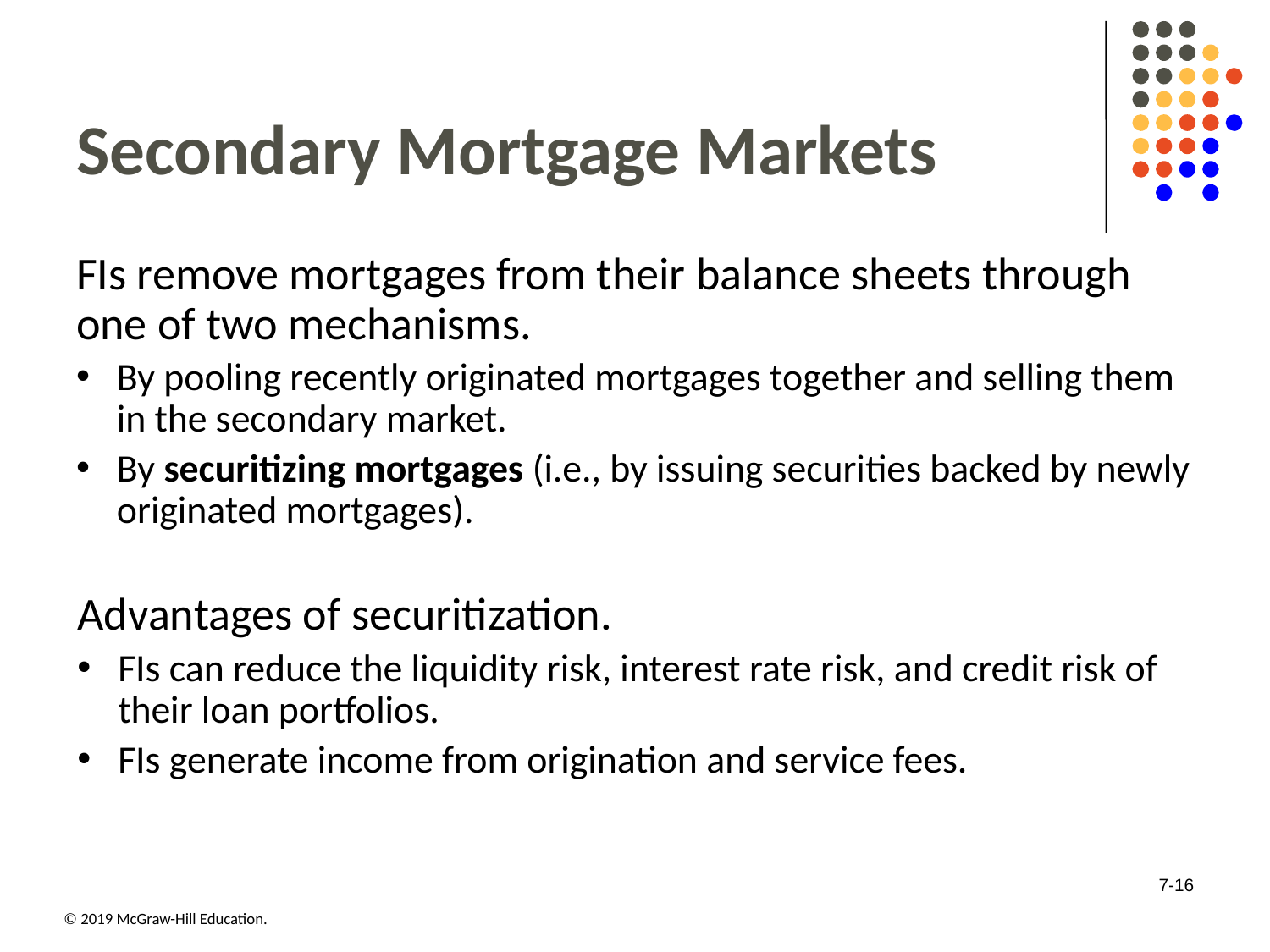

# Secondary Mortgage Markets
FIs remove mortgages from their balance sheets through one of two mechanisms.
By pooling recently originated mortgages together and selling them in the secondary market.
By securitizing mortgages (i.e., by issuing securities backed by newly originated mortgages).
Advantages of securitization.
FIs can reduce the liquidity risk, interest rate risk, and credit risk of their loan portfolios.
FIs generate income from origination and service fees.
7-16